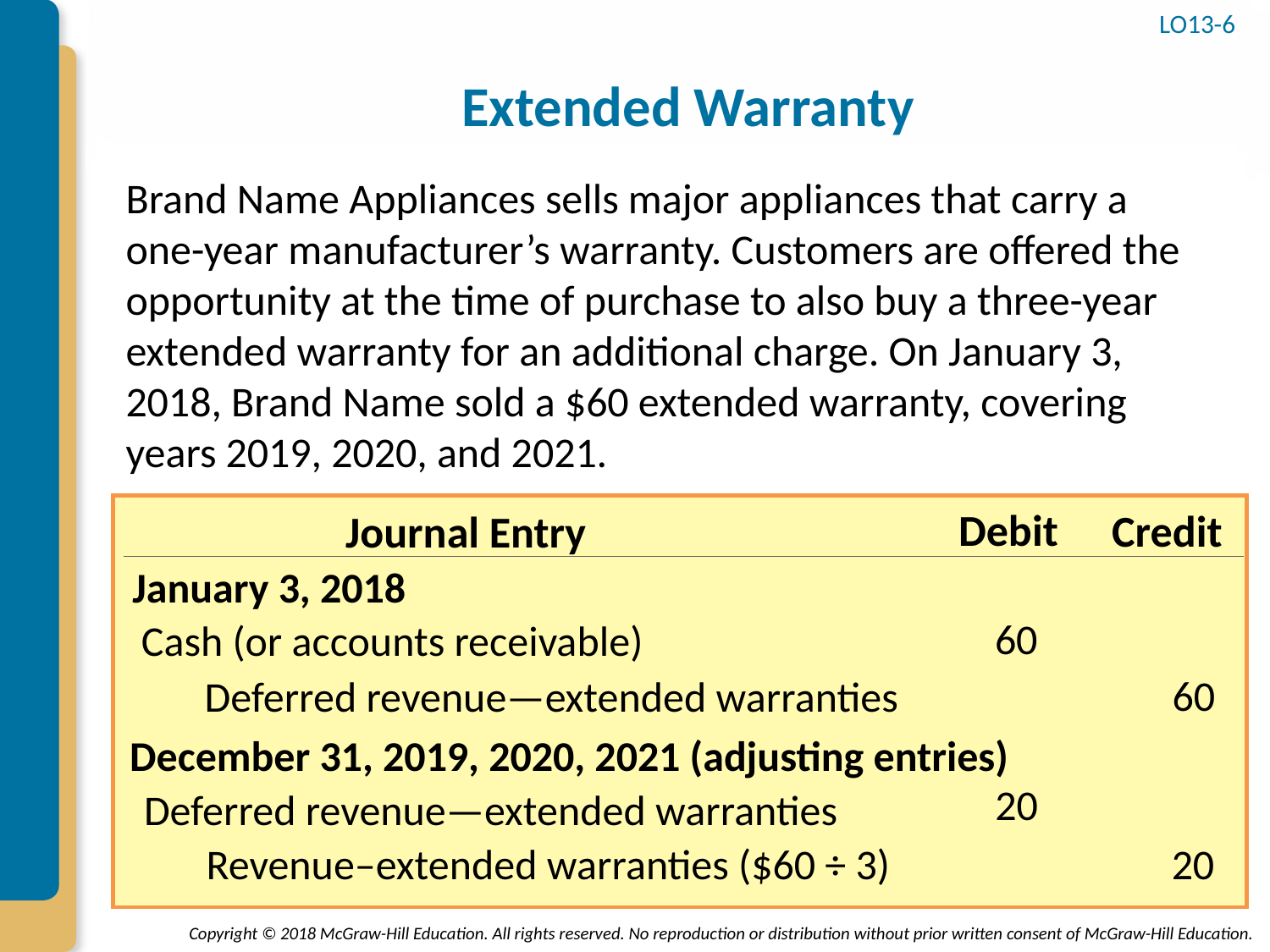

# Extended Warranty
LO13-6
Brand Name Appliances sells major appliances that carry a one-year manufacturer’s warranty. Customers are offered the opportunity at the time of purchase to also buy a three-year
extended warranty for an additional charge. On January 3, 2018, Brand Name sold a $60 extended warranty, covering years 2019, 2020, and 2021.

Debit
Credit
Journal Entry
January 3, 2018
60
Cash (or accounts receivable)
60
Deferred revenue—extended warranties
December 31, 2019, 2020, 2021 (adjusting entries)
20
Deferred revenue—extended warranties
Revenue–extended warranties ($60 ÷ 3)
20